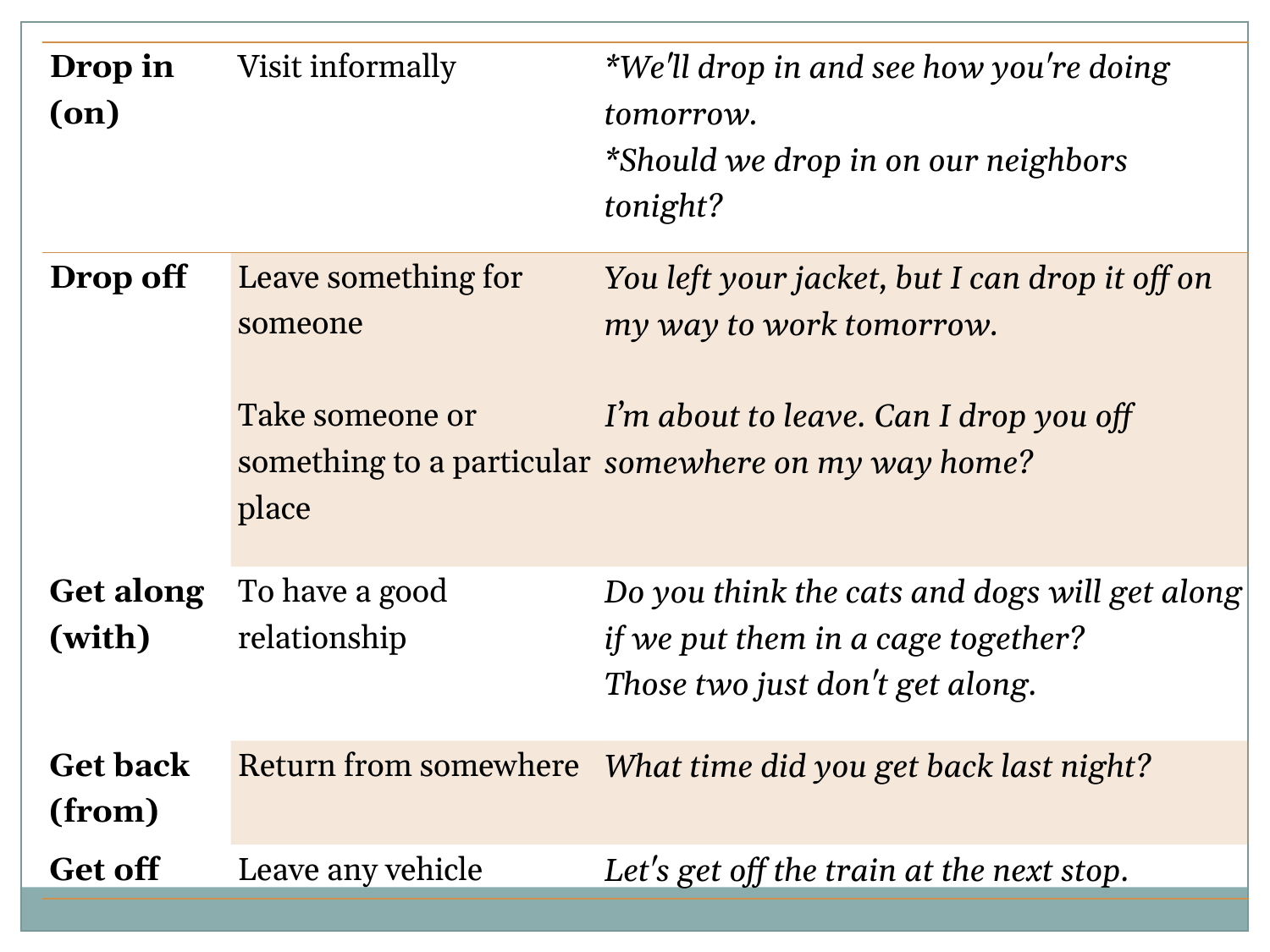

| Drop in (on) | Visit informally | \*We'll drop in and see how you're doing tomorrow. \*Should we drop in on our neighbors tonight? |
| --- | --- | --- |
| Drop off | Leave something for someone   Take someone or something to a ​particular ​place | You left your jacket, but I can drop it off on my way to work tomorrow.   I’m about to leave. Can I drop you off somewhere on my way home? |
| Get along (with) | To have a good relationship | Do you think the cats and dogs will get along if we put them in a cage together? Those two just don't get along. |
| Get back (from) | Return from somewhere | What time did you get back last night? |
| Get off | Leave any vehicle | Let's get off the train at the next stop. |